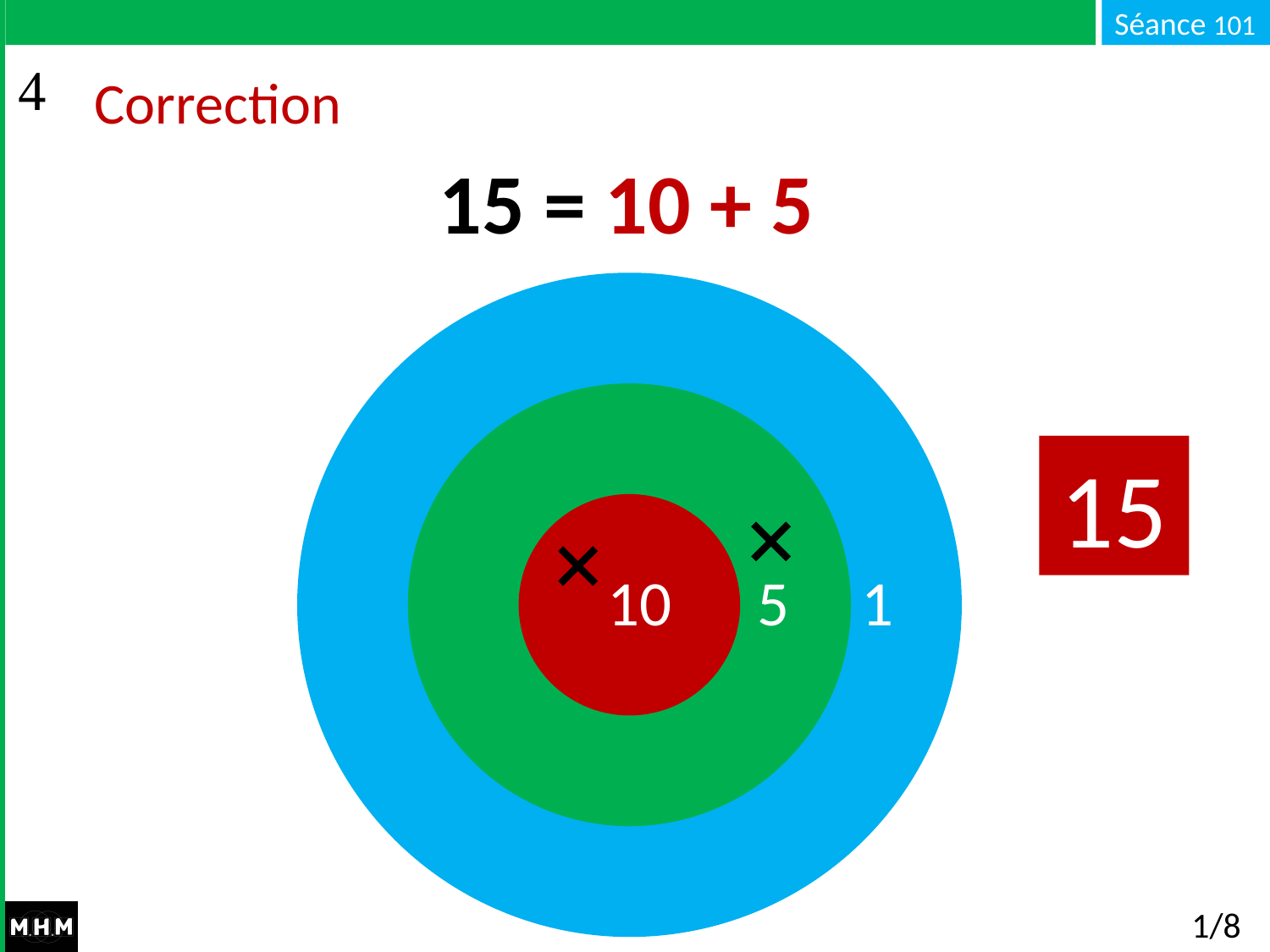

# Correction
15 = 10 + 5

15

10      5     1
1/8